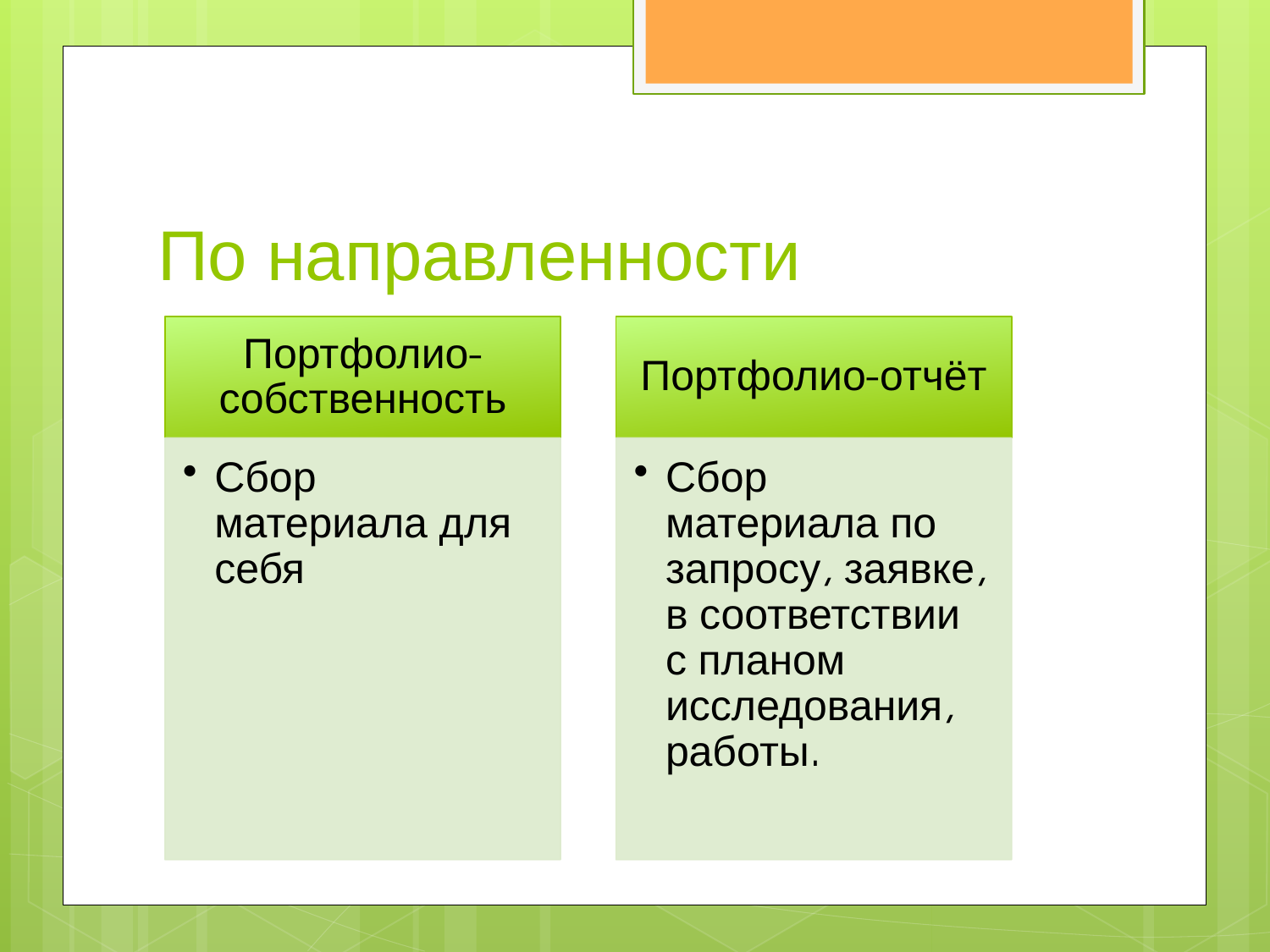

# По направленности
Портфолио-собственность
Сбор материала для себя
Портфолио-отчёт
Сбор материала по запросу, заявке, в соответствии с планом исследования, работы.